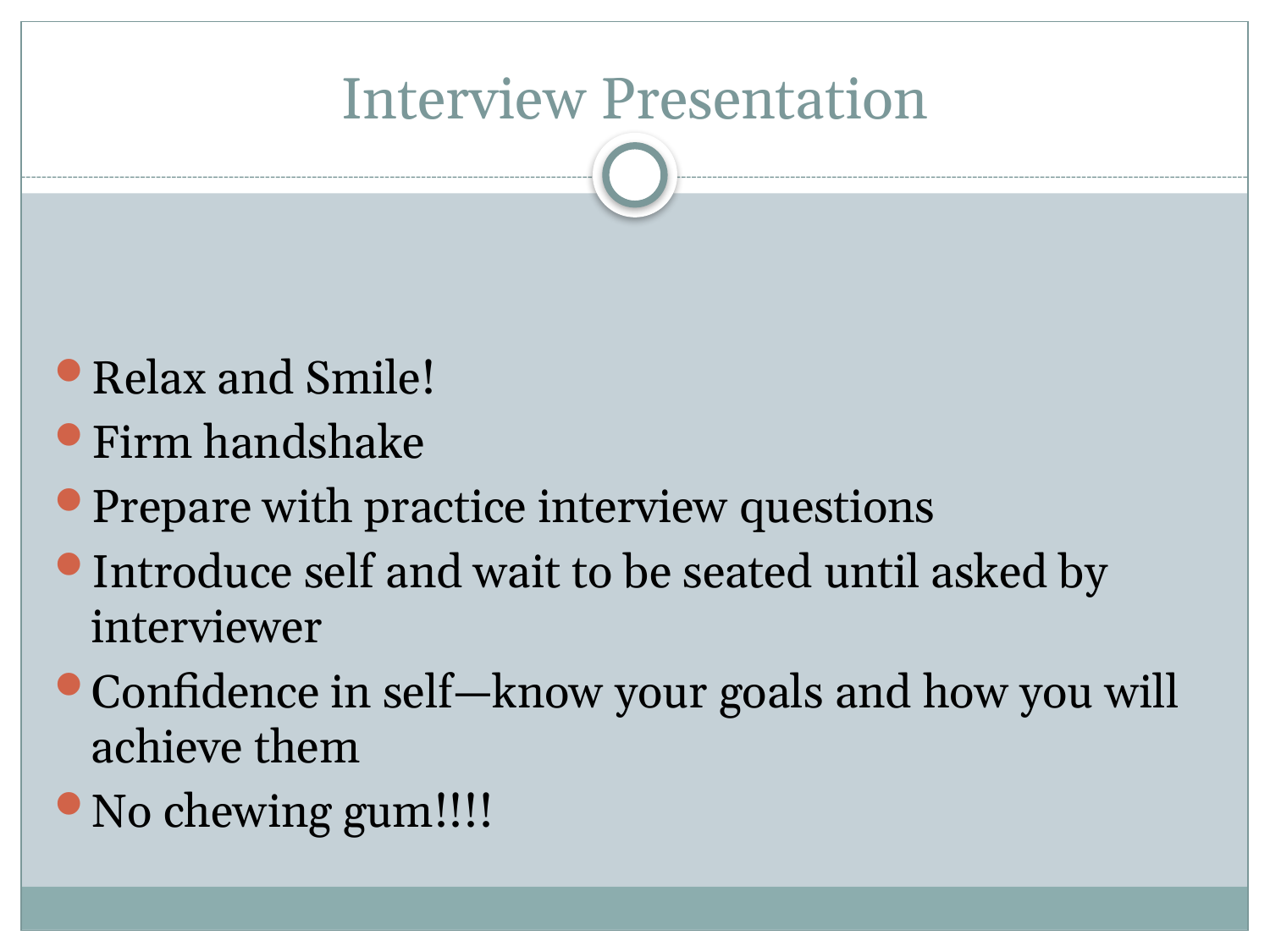

# Interview Presentation

Relax and Smile!
Firm handshake
Prepare with practice interview questions
Introduce self and wait to be seated until asked by interviewer
Confidence in self—know your goals and how you will achieve them
No chewing gum!!!!